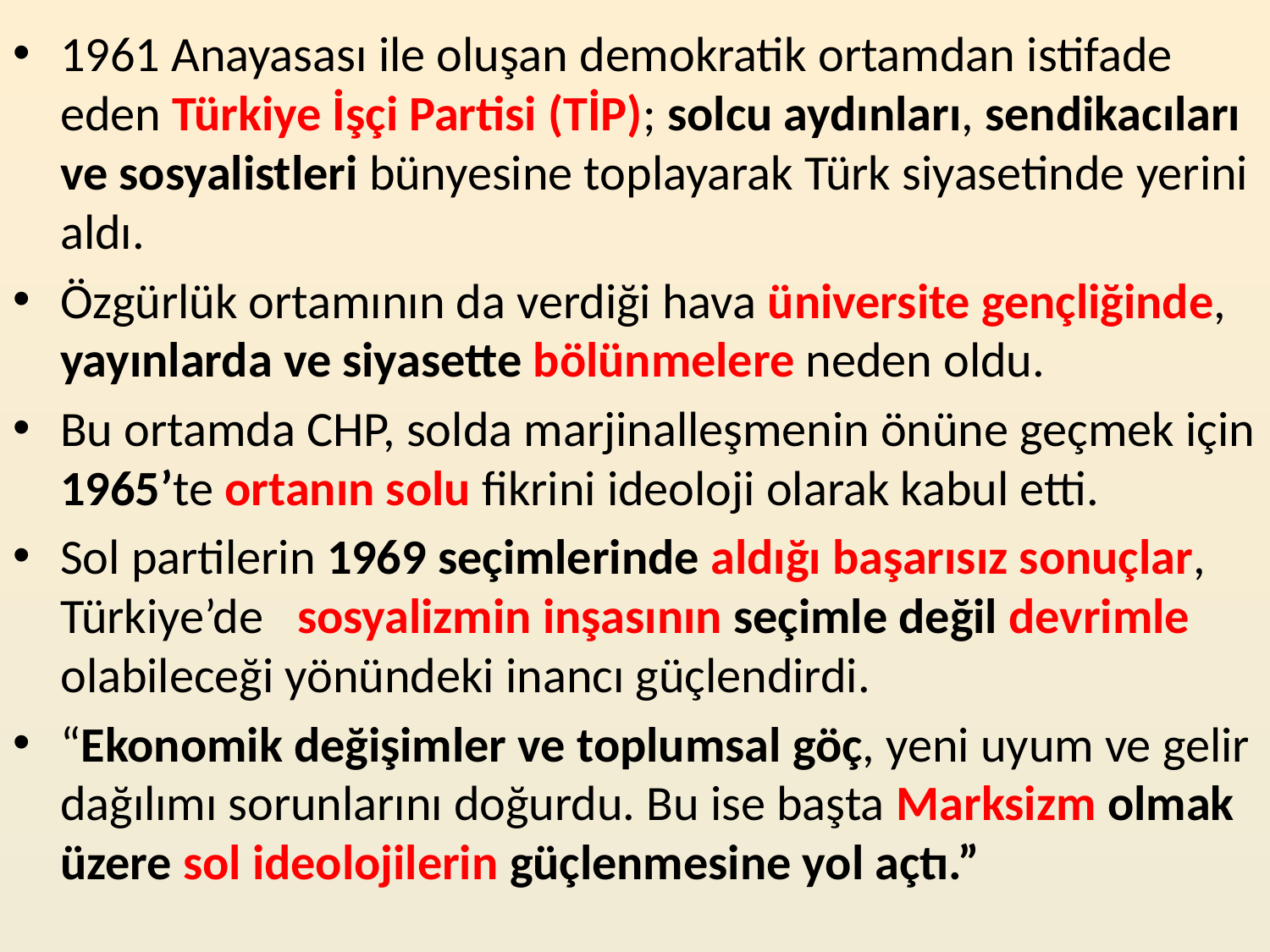

1961 Anayasası ile oluşan demokratik ortamdan istifade eden Türkiye İşçi Partisi (TİP); solcu aydınları, sendikacıları ve sosyalistleri bünyesine toplayarak Türk siyasetinde yerini aldı.
Özgürlük ortamının da verdiği hava üniversite gençliğinde, yayınlarda ve siyasette bölünmelere neden oldu.
Bu ortamda CHP, solda marjinalleşmenin önüne geçmek için 1965’te ortanın solu fikrini ideoloji olarak kabul etti.
Sol partilerin 1969 seçimlerinde aldığı başarısız sonuçlar, Türkiye’de   sosyalizmin inşasının seçimle değil devrimle olabileceği yönündeki inancı güçlendirdi.
“Ekonomik değişimler ve toplumsal göç, yeni uyum ve gelir dağılımı sorunlarını doğurdu. Bu ise başta Marksizm olmak üzere sol ideolojilerin güçlenmesine yol açtı.”